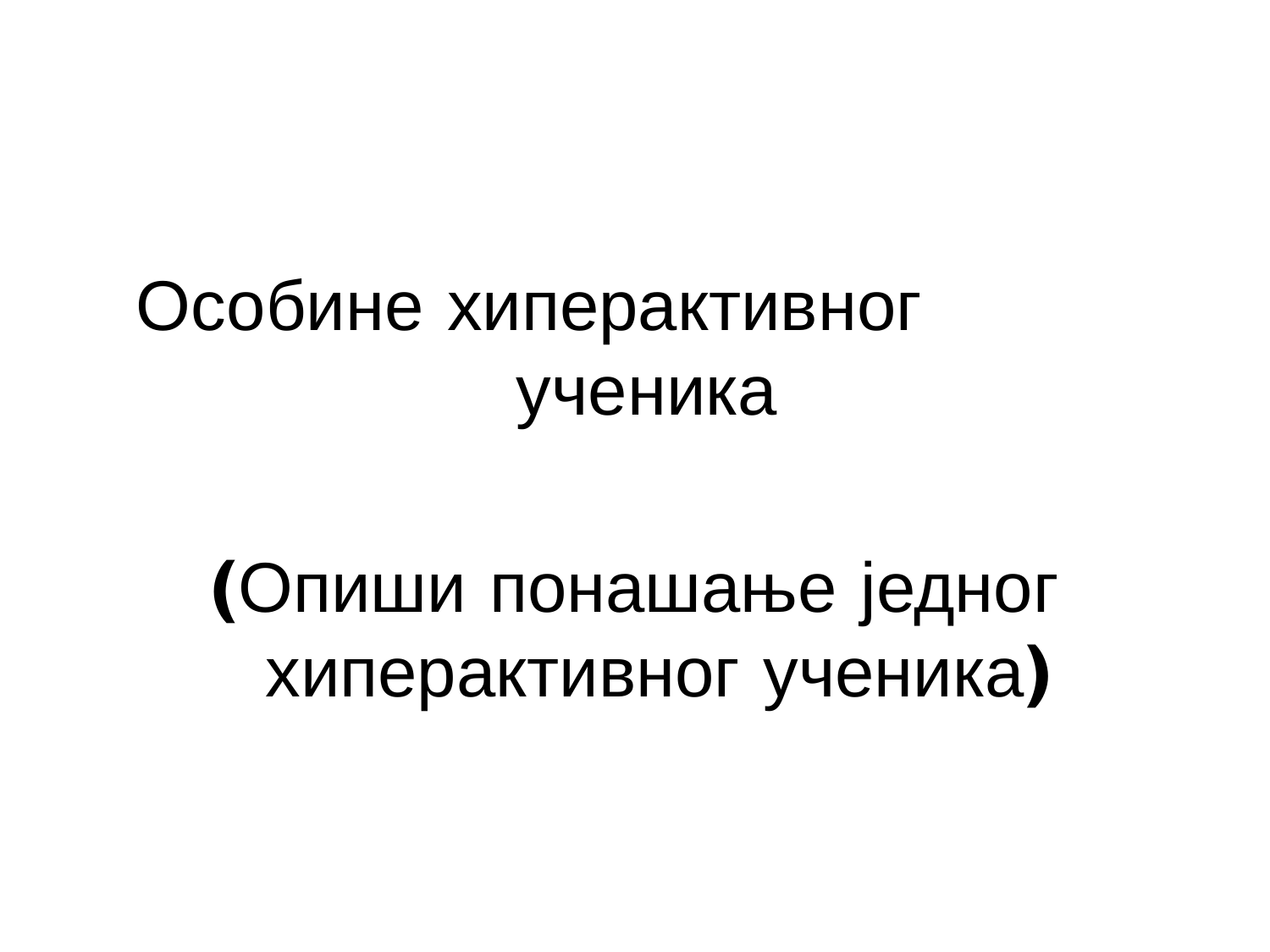

#

Особине хиперактивног          ученика

(Опиши понашање једног хиперактивног ученика)